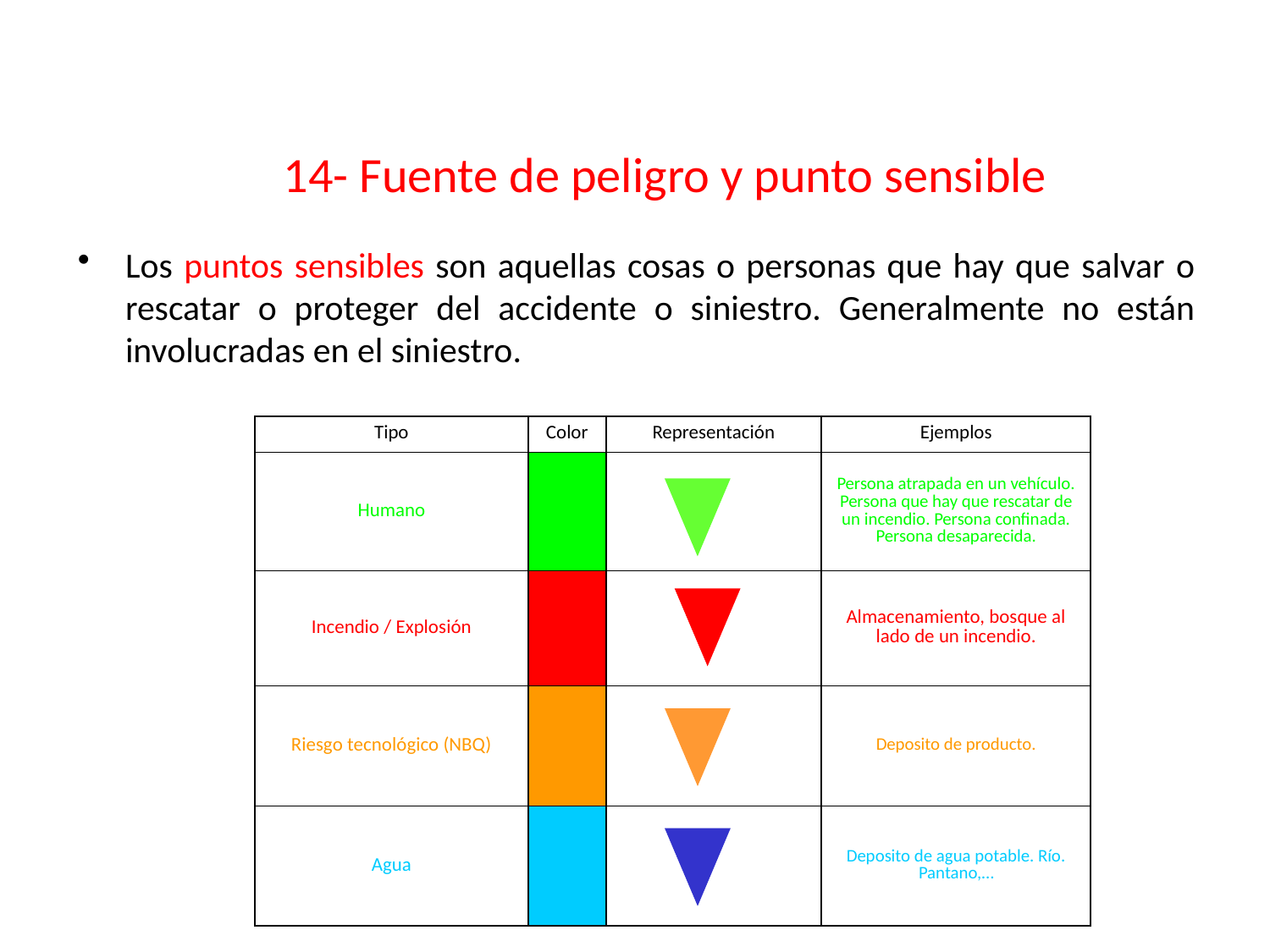

# 14- Fuente de peligro y punto sensible
Los puntos sensibles son aquellas cosas o personas que hay que salvar o rescatar o proteger del accidente o siniestro. Generalmente no están involucradas en el siniestro.

| Tipo | Color | Representación | Ejemplos |
| --- | --- | --- | --- |
| Humano |  |  | Persona atrapada en un vehículo. Persona que hay que rescatar de un incendio. Persona confinada. Persona desaparecida. |
| Incendio / Explosión |  |  | Almacenamiento, bosque al lado de un incendio. |
| Riesgo tecnológico (NBQ) |  |  | Deposito de producto. |
| Agua |  |  | Deposito de agua potable. Río. Pantano,… |